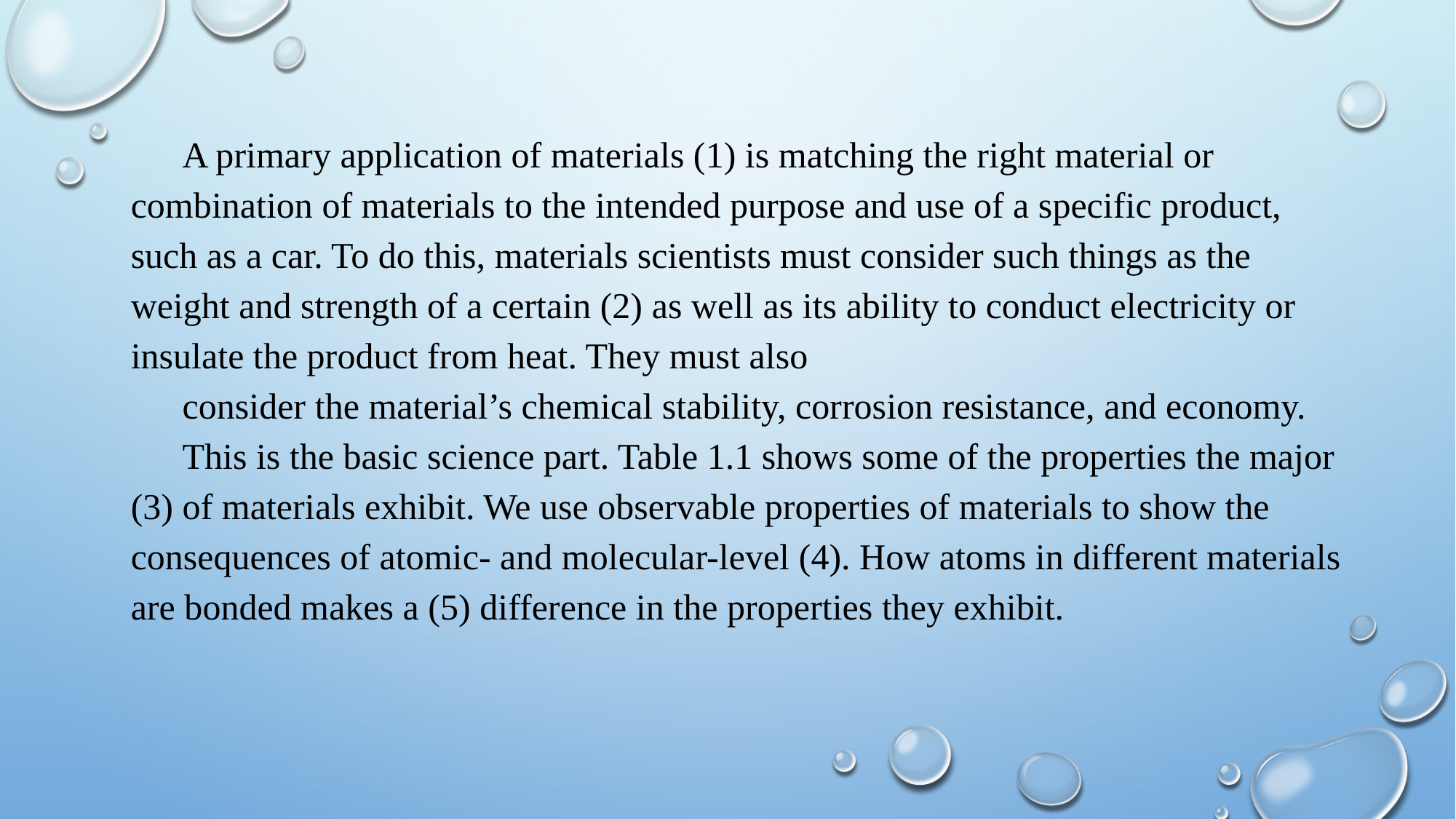

A primary application of materials (1) is matching the right material or combination of materials to the intended purpose and use of a specific product, such as a car. To do this, materials scientists must consider such things as the weight and strength of a certain (2) as well as its ability to conduct electricity or insulate the product from heat. They must also
consider the material’s chemical stability, corrosion resistance, and economy.
This is the basic science part. Table 1.1 shows some of the properties the major (3) of materials exhibit. We use observable properties of materials to show the consequences of atomic- and molecular-level (4). How atoms in different materials are bonded makes a (5) difference in the properties they exhibit.